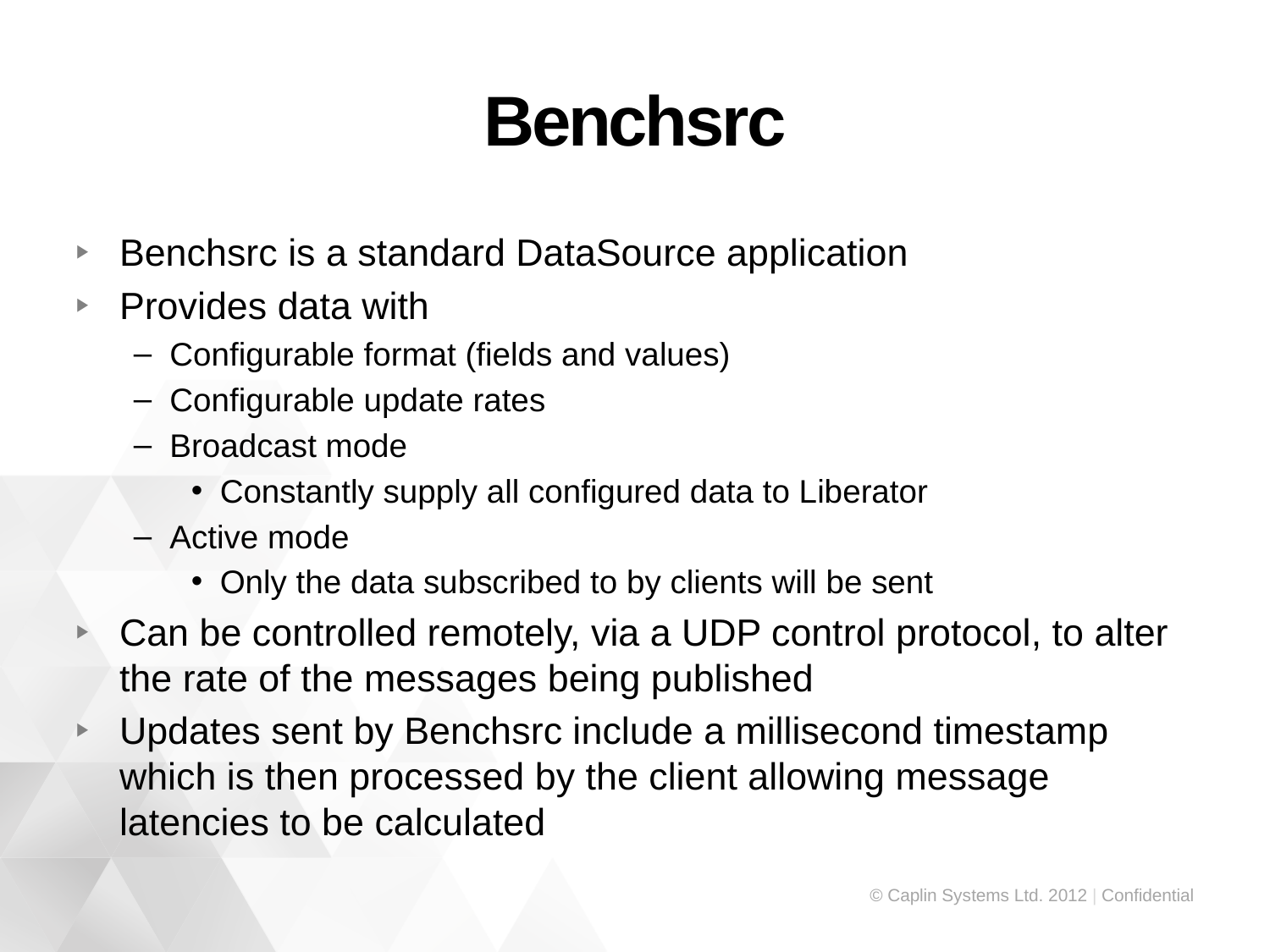

# Benchsrc
Benchsrc is a standard DataSource application
Provides data with
Configurable format (fields and values)
Configurable update rates
Broadcast mode
Constantly supply all configured data to Liberator
Active mode
Only the data subscribed to by clients will be sent
Can be controlled remotely, via a UDP control protocol, to alter the rate of the messages being published
Updates sent by Benchsrc include a millisecond timestamp which is then processed by the client allowing message latencies to be calculated